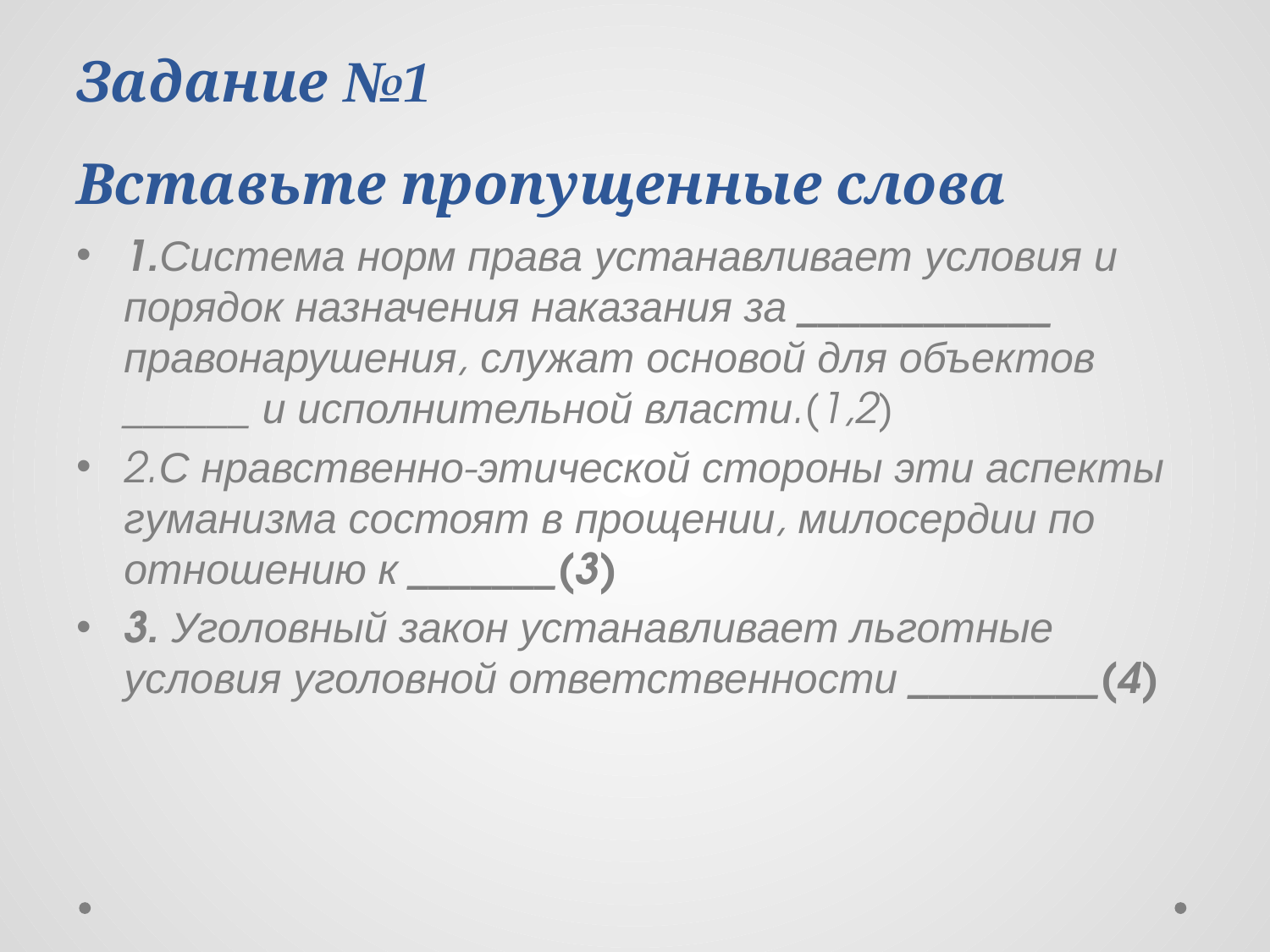

# Задание №1 Вставьте пропущенные слова
1.Система норм права устанавливает условия и порядок назначения наказания за ____________ правонарушения, служат основой для объектов ______ и исполнительной власти.(1,2)
2.С нравственно-этической стороны эти аспекты гуманизма состоят в прощении, милосердии по отношению к _______(3)
3. Уголовный закон устанавливает льготные условия уголовной ответственности _________(4)